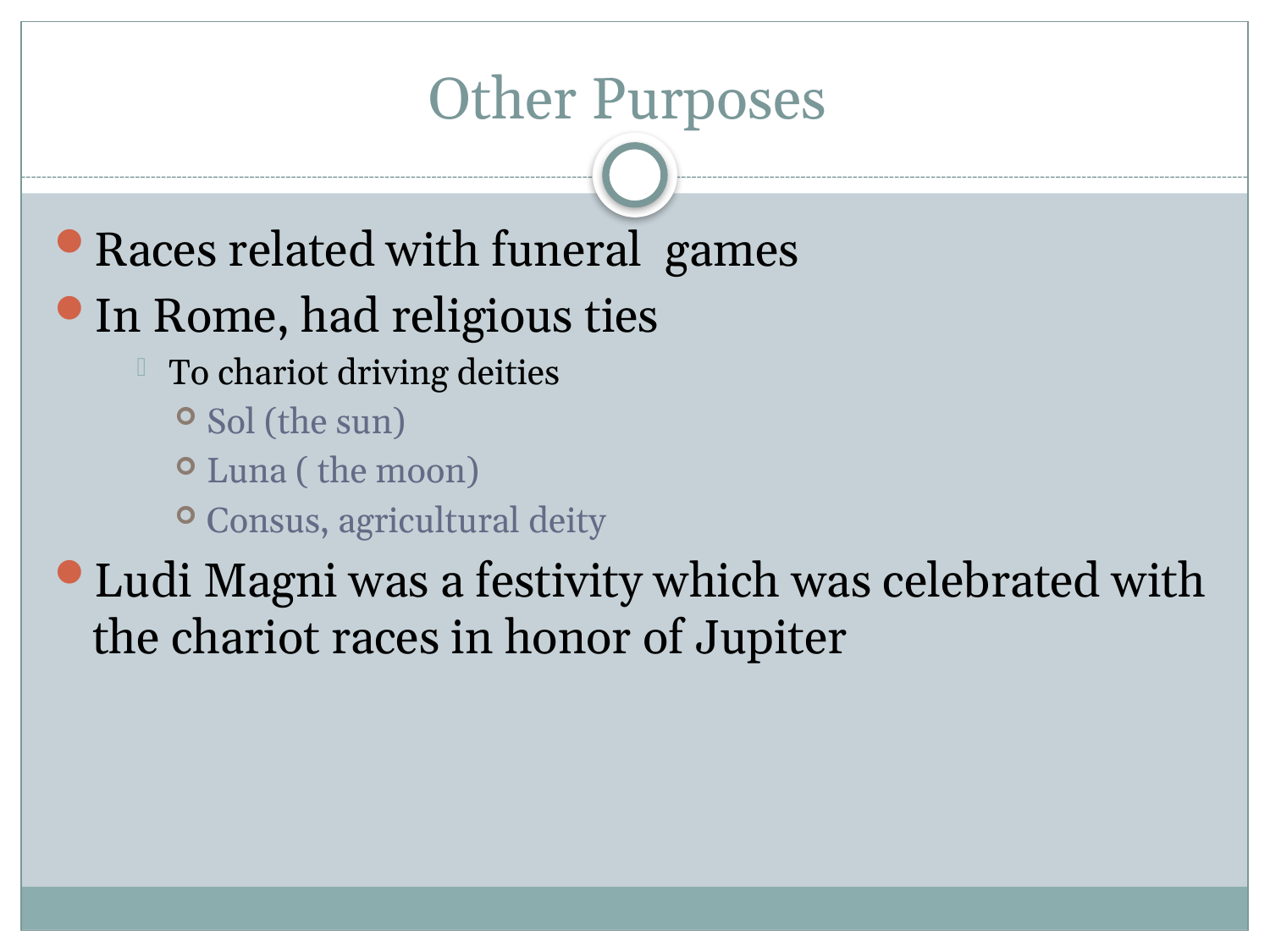

# Other Purposes
Races related with funeral  games
In Rome, had religious ties
To chariot driving deities
Sol (the sun)
Luna ( the moon)
Consus, agricultural deity
Ludi Magni was a festivity which was celebrated with the chariot races in honor of Jupiter